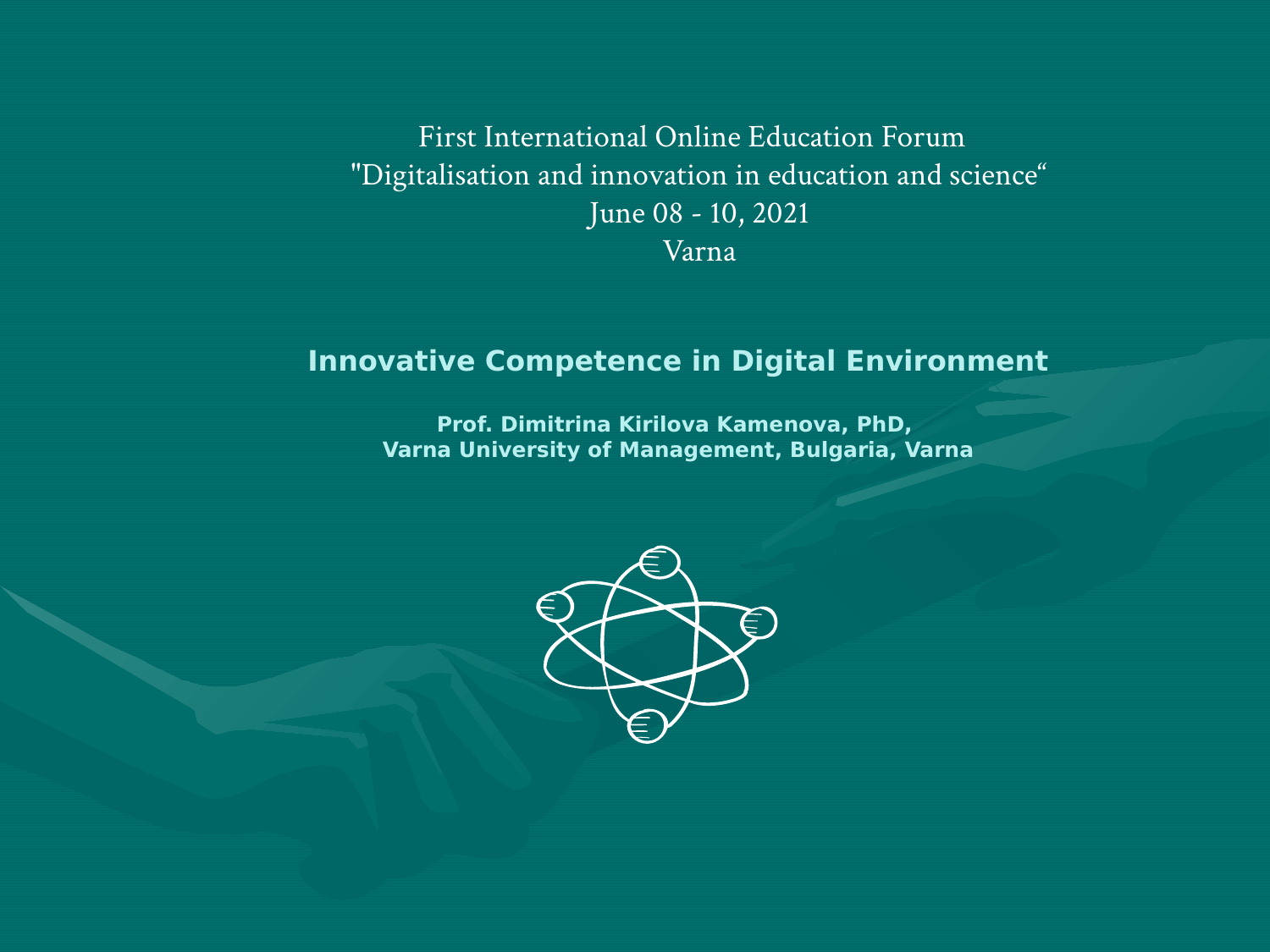

First International Online Education Forum
"Digitalisation and innovation in education and science“
June 08 - 10, 2021
Varna
Innovative Competence in Digital Environment

Prof. Dimitrina Kirilova Kamenova, PhD,
Varna University of Management, Bulgaria, Varna